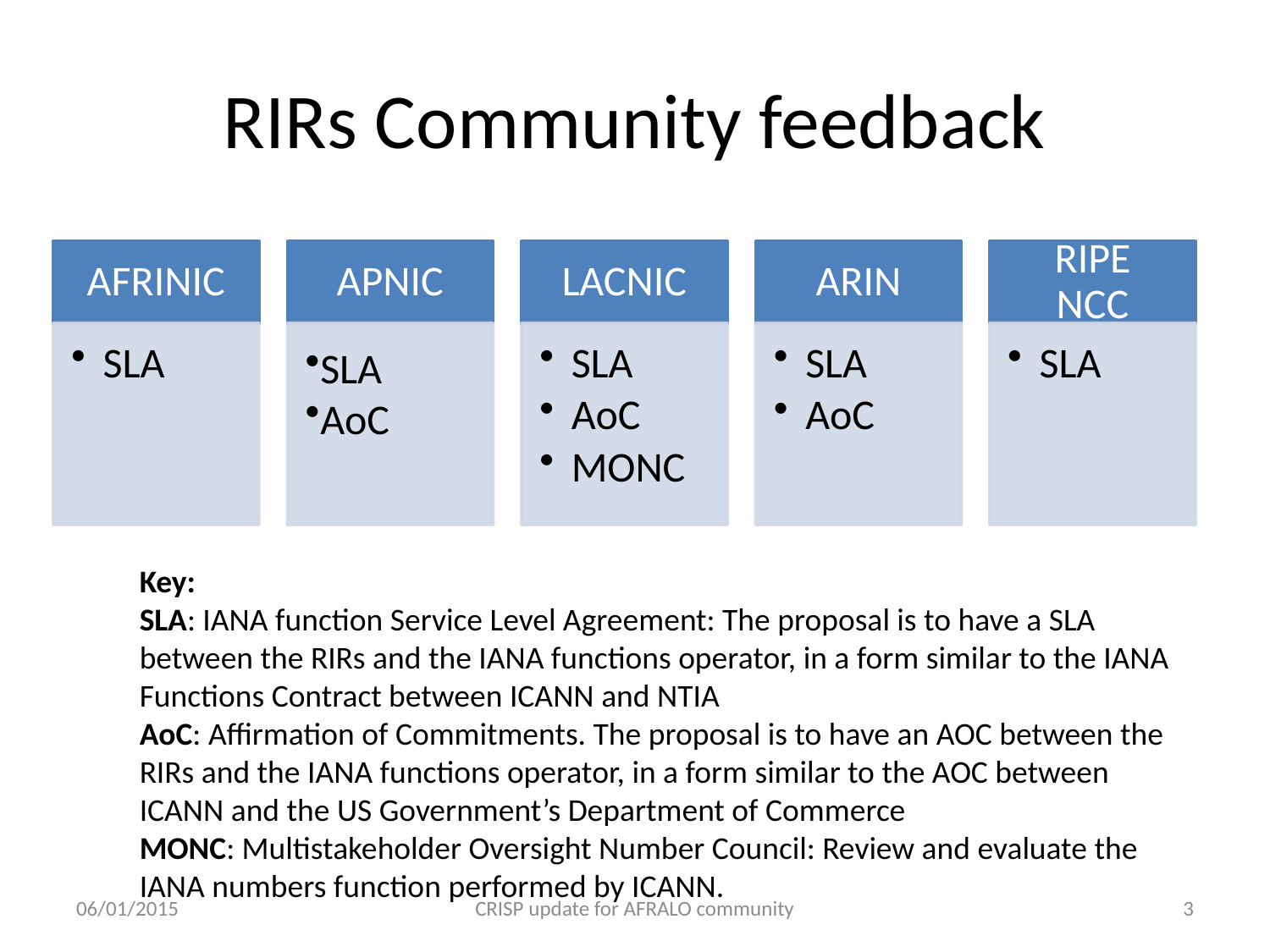

# RIRs Community feedback
AFRINIC
SLA
APNIC
SLA
AoC
LACNIC
SLA
AoC
MONC
ARIN
SLA
AoC
RIPE NCC
SLA
Key:
SLA: IANA function Service Level Agreement: The proposal is to have a SLA
between the RIRs and the IANA functions operator, in a form similar to the IANA Functions Contract between ICANN and NTIA
AoC: Affirmation of Commitments. The proposal is to have an AOC between the RIRs and the IANA functions operator, in a form similar to the AOC between ICANN and the US Government’s Department of Commerce
MONC: Multistakeholder Oversight Number Council: Review and evaluate the IANA numbers function performed by ICANN.

06/01/2015
CRISP update for AFRALO community
3